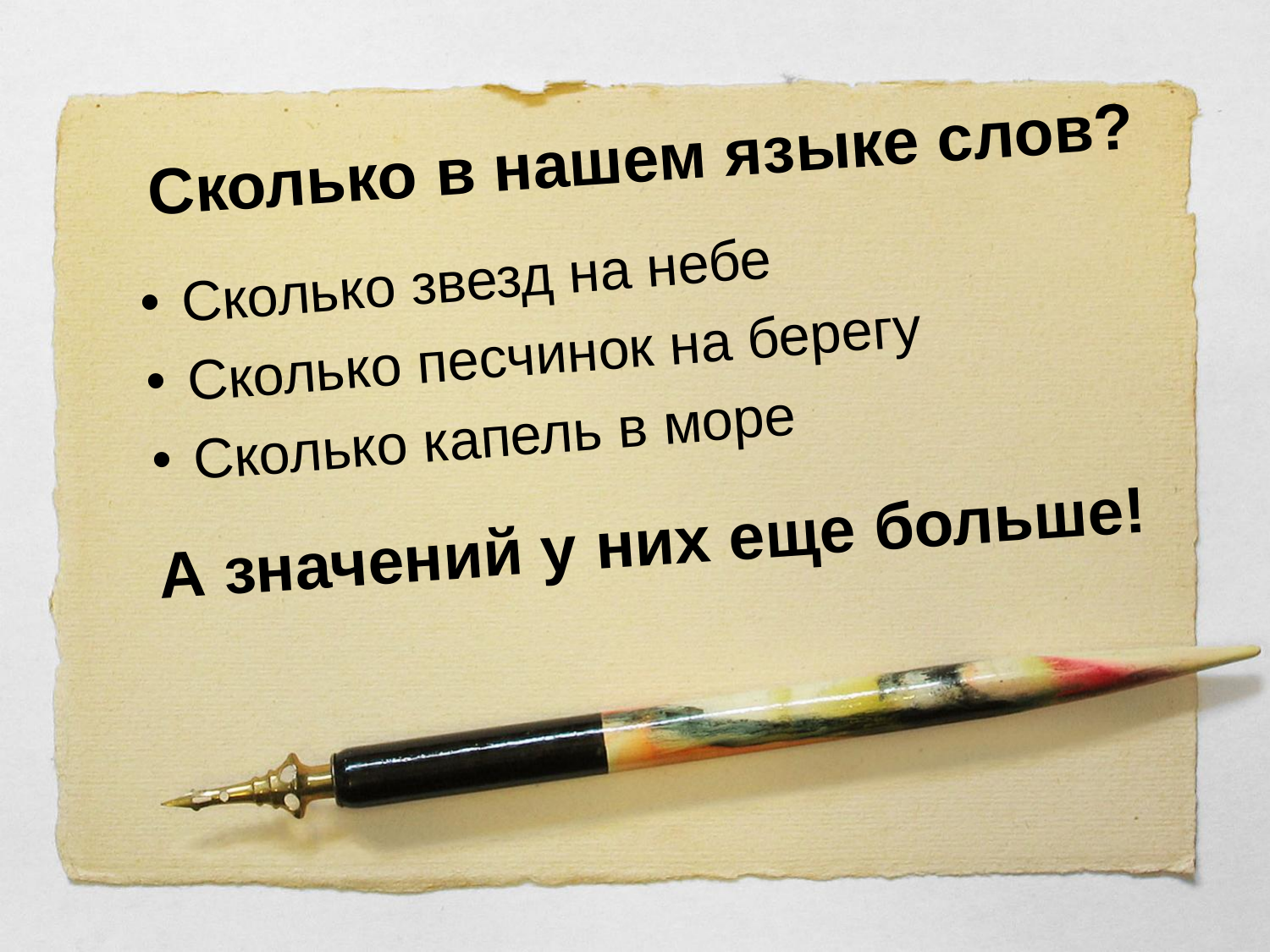

Сколько в нашем языке слов?
Сколько звезд на небе
Сколько песчинок на берегу
Сколько капель в море
А значений у них еще больше!